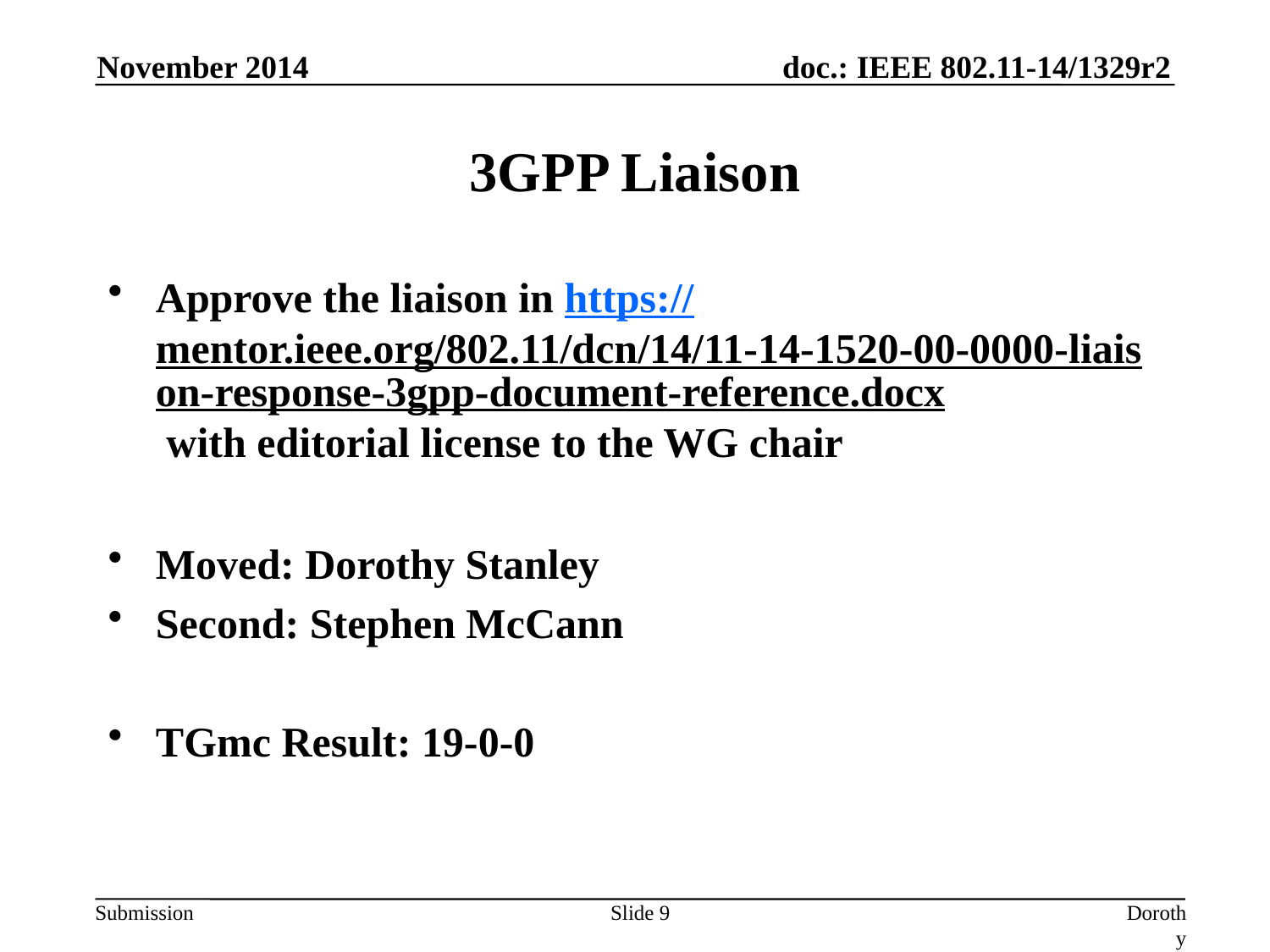

November 2014
# 3GPP Liaison
Approve the liaison in https://mentor.ieee.org/802.11/dcn/14/11-14-1520-00-0000-liaison-response-3gpp-document-reference.docx with editorial license to the WG chair

Moved: Dorothy Stanley
Second: Stephen McCann

TGmc Result: 19-0-0
Slide 9
Dorothy Stanley, Aruba Networks